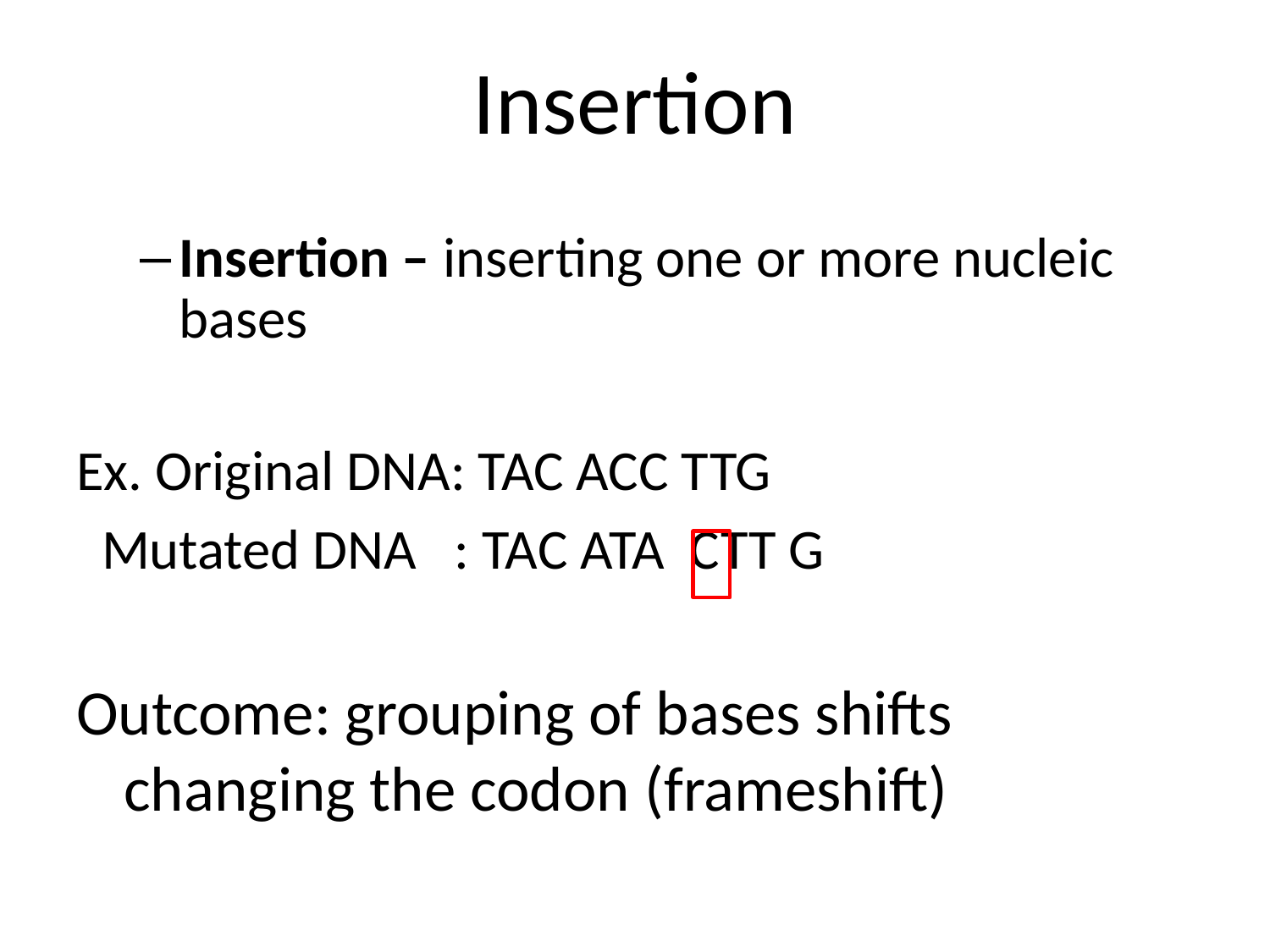

# Insertion
Insertion – inserting one or more nucleic bases

Ex. Original DNA: TAC ACC TTG
  Mutated DNA   : TAC ATA  CTT G

Outcome: grouping of bases shifts changing the codon (frameshift)